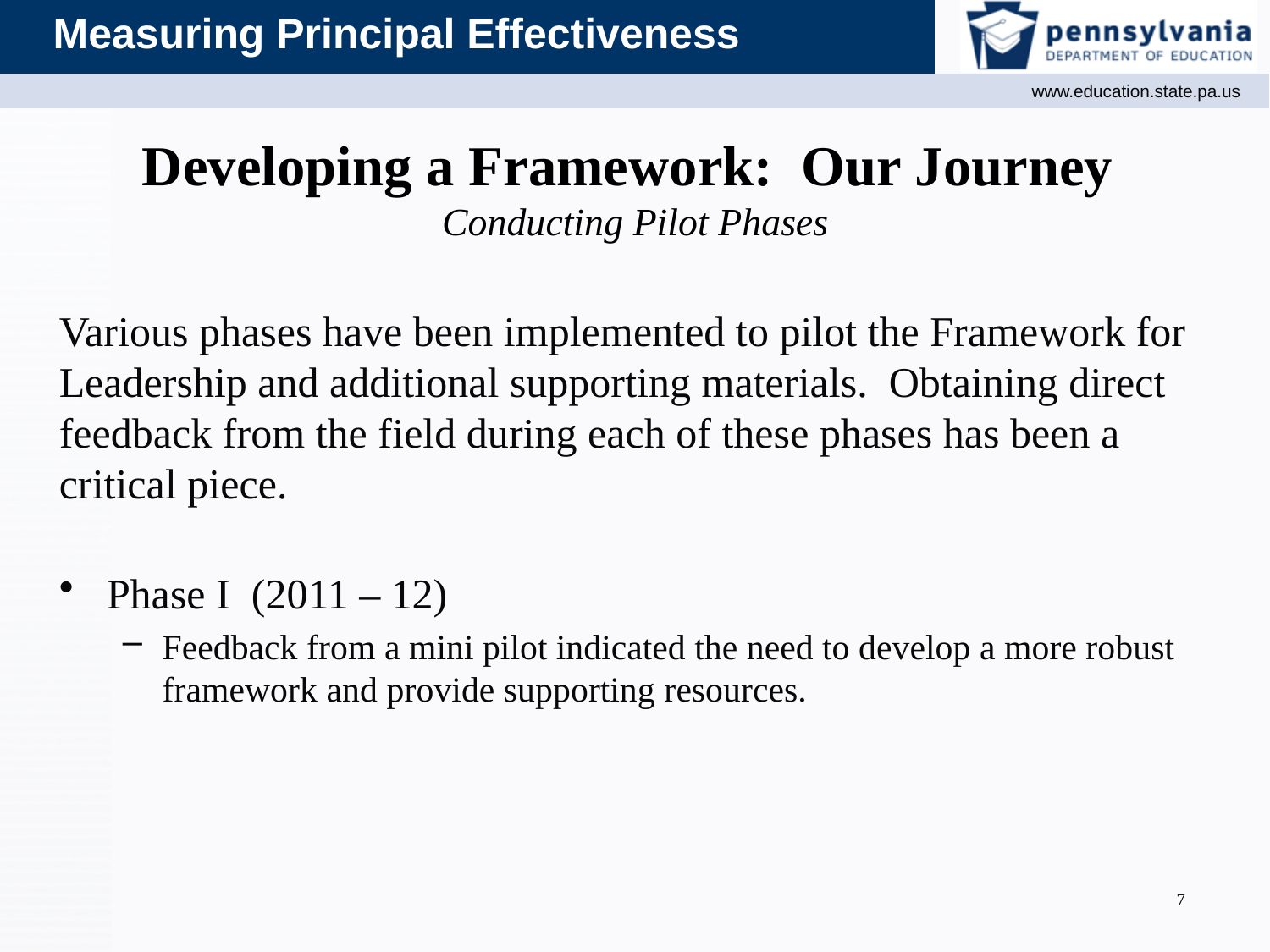

# Developing a Framework:  Our Journey Conducting Pilot Phases
Various phases have been implemented to pilot the Framework for Leadership and additional supporting materials.  Obtaining direct feedback from the field during each of these phases has been a critical piece.
Phase I  (2011 – 12)
Feedback from a mini pilot indicated the need to develop a more robust framework and provide supporting resources.

7